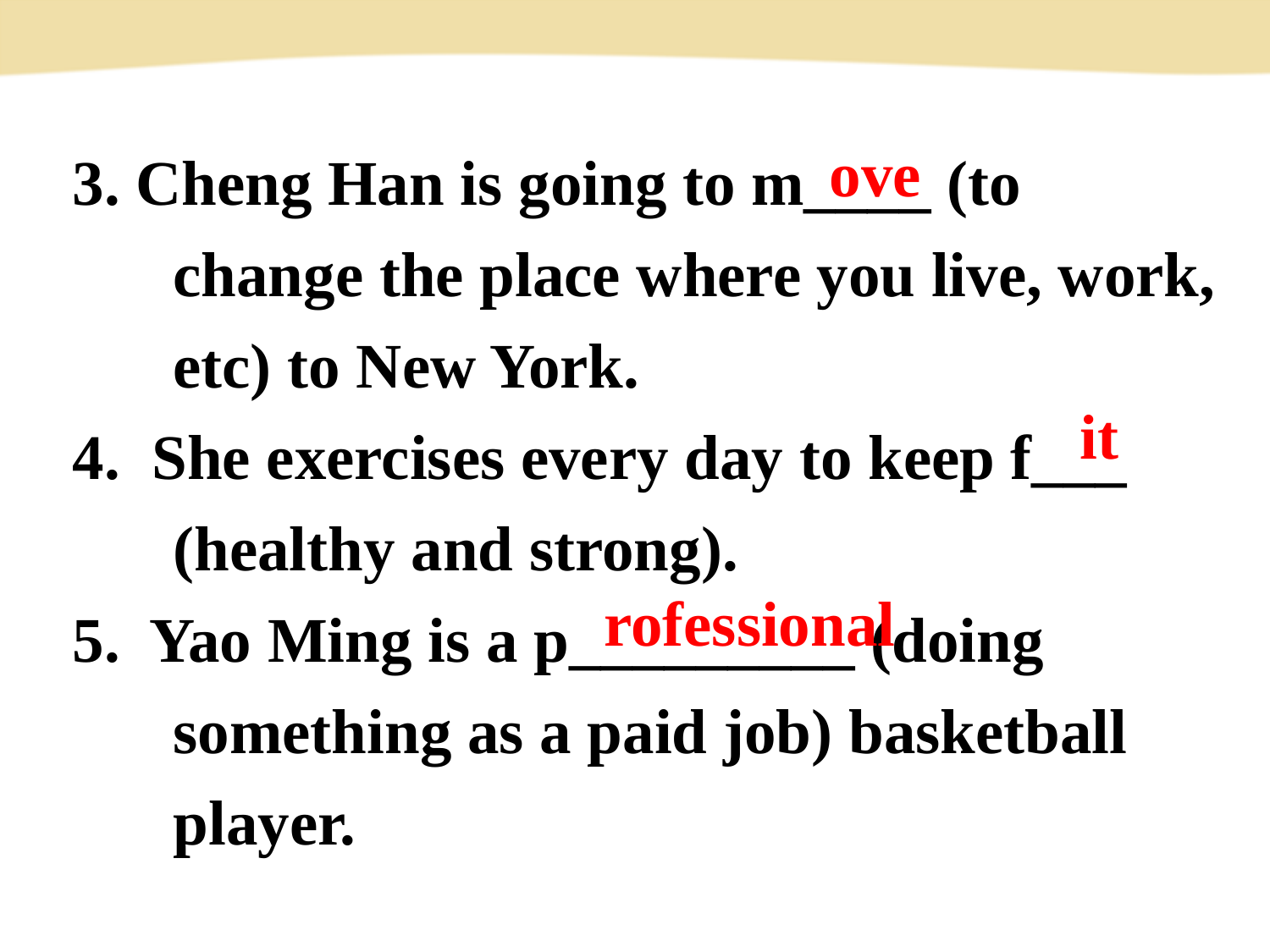

3. Cheng Han is going to m____ (to change the place where you live, work, etc) to New York.
4.  She exercises every day to keep f___ (healthy and strong).
5.  Yao Ming is a p_________ (doing something as a paid job) basketball player.
   ove
  it
   rofessional